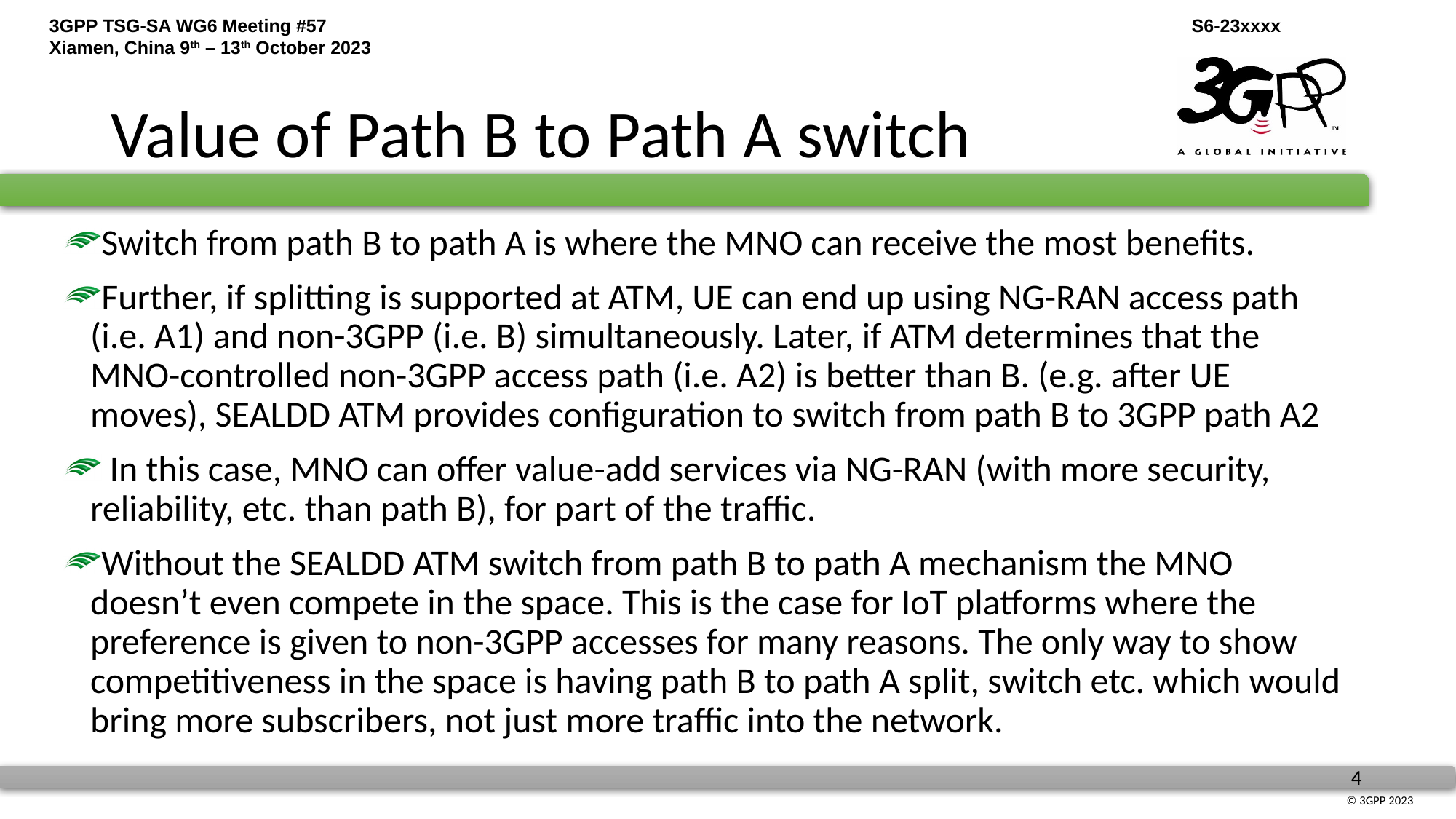

# Value of Path B to Path A switch
Switch from path B to path A is where the MNO can receive the most benefits.
Further, if splitting is supported at ATM, UE can end up using NG-RAN access path (i.e. A1) and non-3GPP (i.e. B) simultaneously. Later, if ATM determines that the MNO-controlled non-3GPP access path (i.e. A2) is better than B. (e.g. after UE moves), SEALDD ATM provides configuration to switch from path B to 3GPP path A2
 In this case, MNO can offer value-add services via NG-RAN (with more security, reliability, etc. than path B), for part of the traffic.
Without the SEALDD ATM switch from path B to path A mechanism the MNO doesn’t even compete in the space. This is the case for IoT platforms where the preference is given to non-3GPP accesses for many reasons. The only way to show competitiveness in the space is having path B to path A split, switch etc. which would bring more subscribers, not just more traffic into the network.